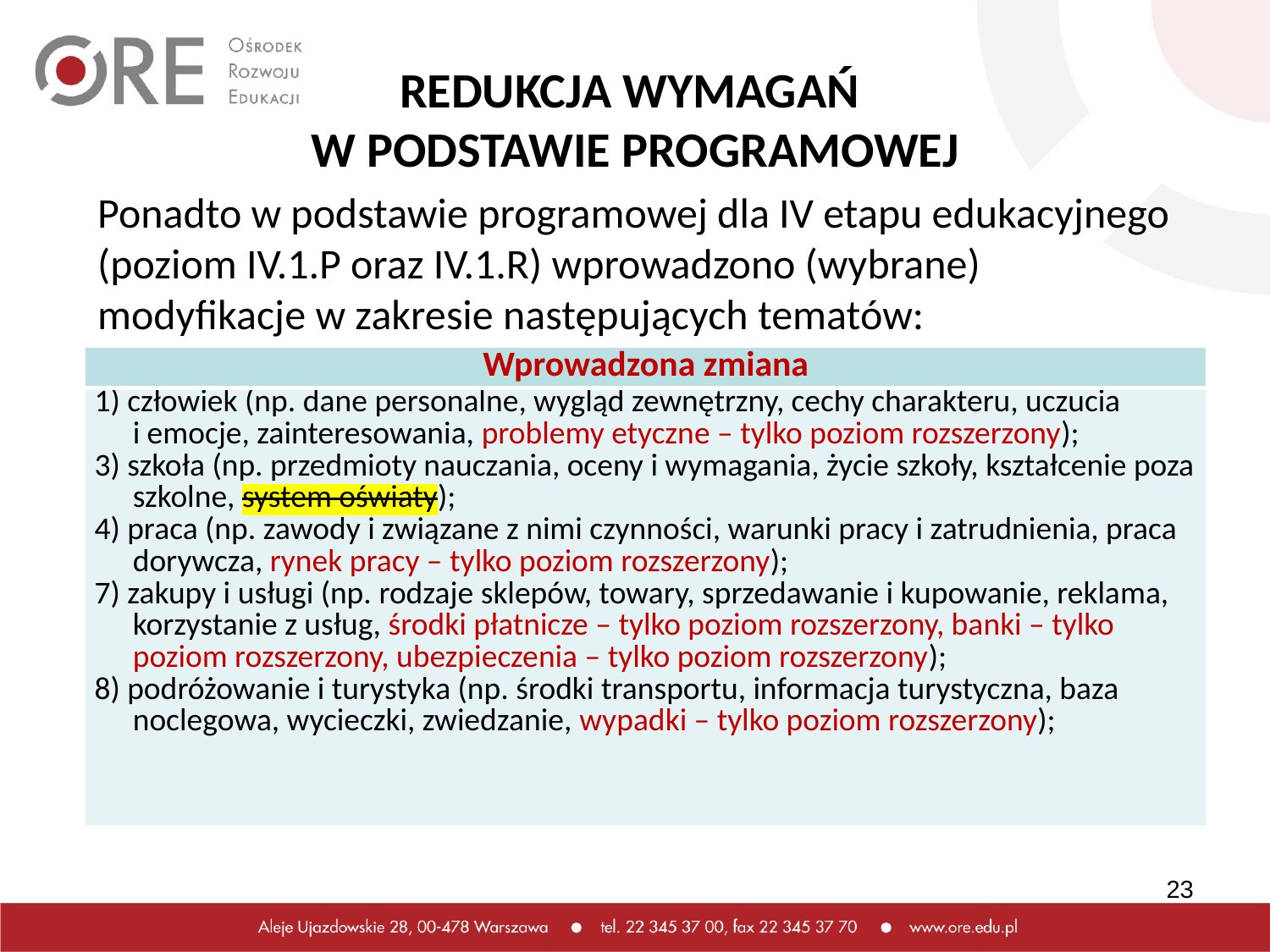

# REDUKCJA WYMAGAŃ W PODSTAWIE PROGRAMOWEJ
Ponadto w podstawie programowej dla IV etapu edukacyjnego (poziom IV.1.P oraz IV.1.R) wprowadzono (wybrane) modyfikacje w zakresie następujących tematów:
| Wprowadzona zmiana |
| --- |
| 1) człowiek (np. dane personalne, wygląd zewnętrzny, cechy charakteru, uczucia i emocje, zainteresowania, problemy etyczne – tylko poziom rozszerzony); 3) szkoła (np. przedmioty nauczania, oceny i wymagania, życie szkoły, kształcenie poza­szkolne, system oświaty); 4) praca (np. zawody i związane z nimi czynności, warunki pracy i zatrudnienia, praca do­rywcza, rynek pracy – tylko poziom rozszerzony); 7) zakupy i usługi (np. rodzaje sklepów, towary, sprzedawanie i kupowanie, reklama, korzystanie z usług, środki płatnicze – tylko poziom rozszerzony, banki – tylko poziom rozszerzony, ubezpieczenia – tylko poziom rozszerzony); 8) podróżowanie i turystyka (np. środki transportu, informacja turystyczna, baza noclegowa, wycieczki, zwiedzanie, wypadki – tylko poziom rozszerzony); |
23